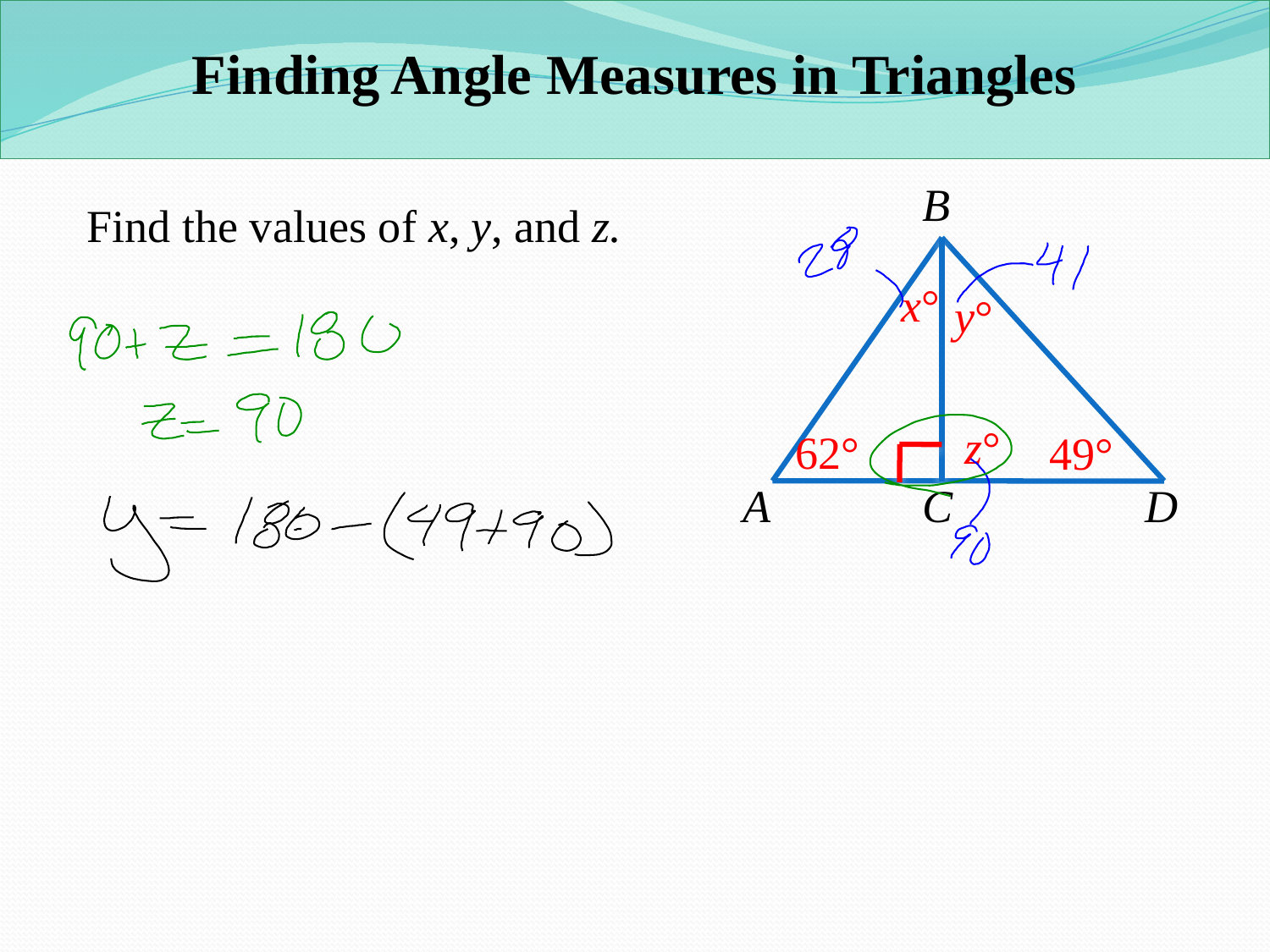

Finding Angle Measures in Triangles
B
Find the values of x, y, and z.

x°
y°
z°
62°
49°
A
C
D